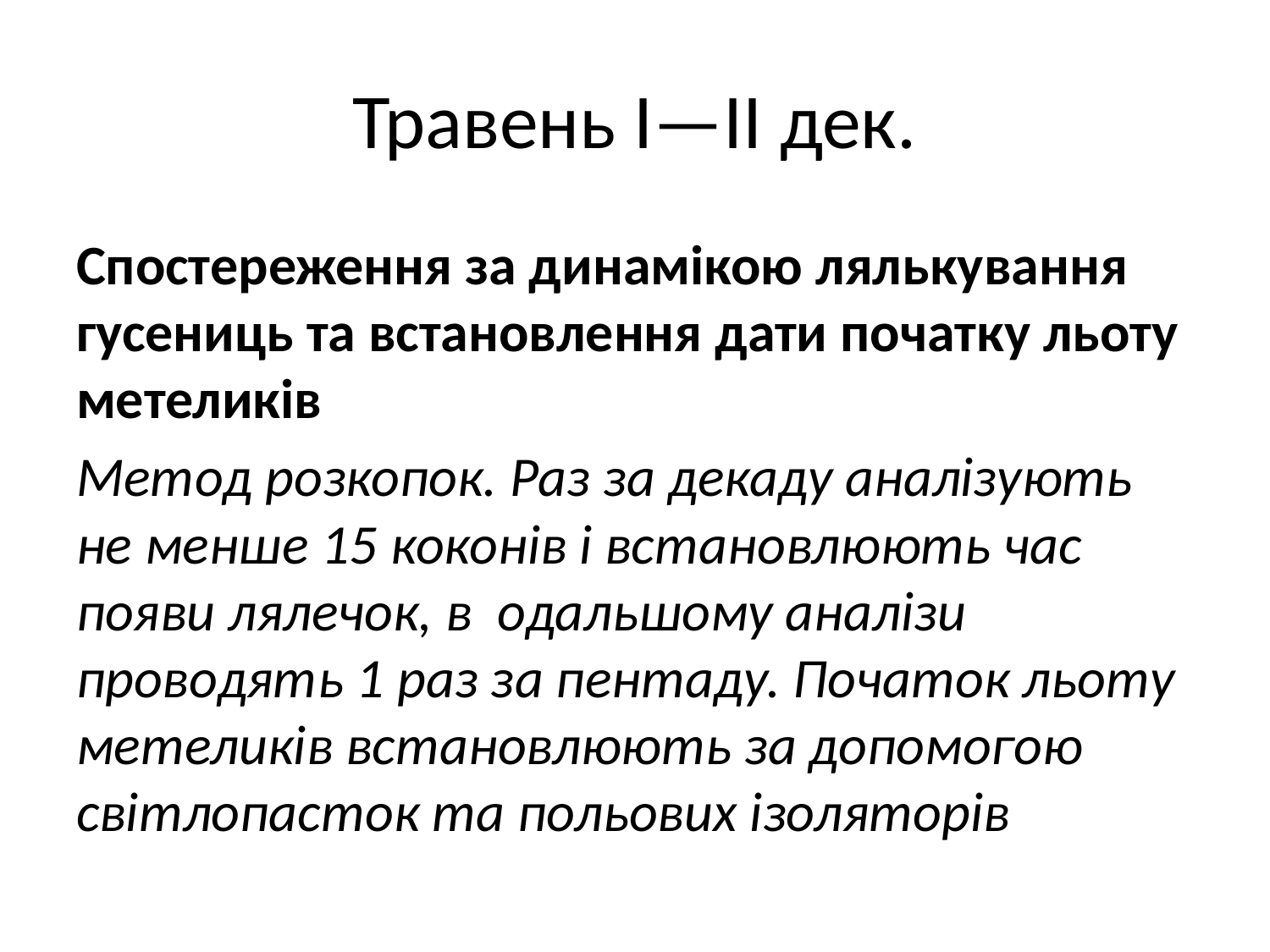

# Травень І—ІІ дек.
Спостереження за динамікою лялькування гусениць та встановлення дати початку льоту метеликів
Метод розкопок. Раз за декаду аналізують не менше 15 коконів і встановлюють час появи лялечок, в  одальшому аналізи проводять 1 раз за пентаду. Початок льоту метеликів встановлюють за допомогою світлопасток та польових ізоляторів